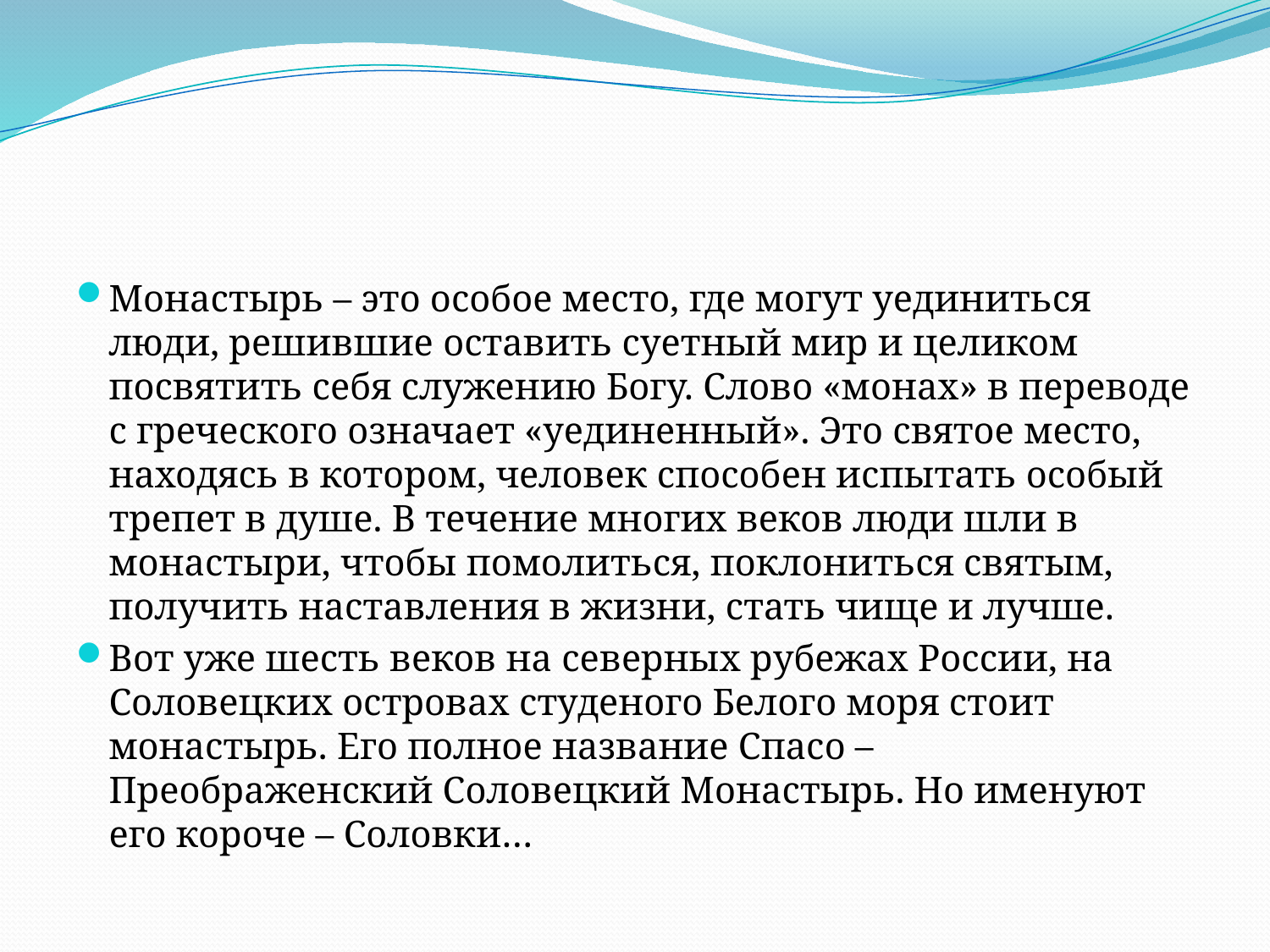

#
Монастырь – это особое место, где могут уединиться люди, решившие оставить суетный мир и целиком посвятить себя служению Богу. Слово «монах» в переводе с греческого означает «уединенный». Это святое место, находясь в котором, человек способен испытать особый трепет в душе. В течение многих веков люди шли в монастыри, чтобы помолиться, поклониться святым, получить наставления в жизни, стать чище и лучше.
Вот уже шесть веков на северных рубежах России, на Соловецких островах студеного Белого моря стоит монастырь. Его полное название Спасо – Преображенский Соловецкий Монастырь. Но именуют его короче – Соловки…